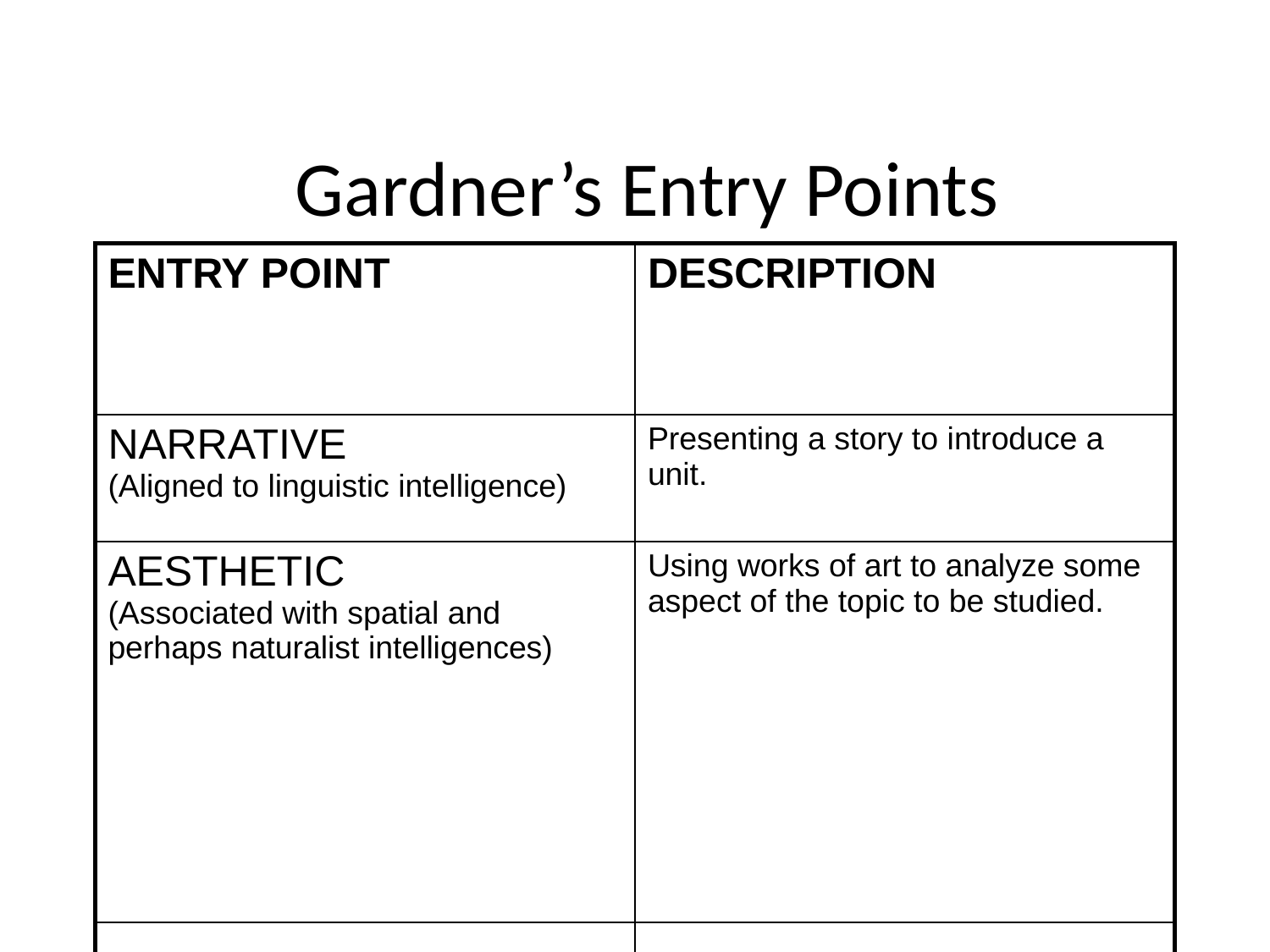

# Gardner’s Entry Points
| ENTRY POINT | DESCRIPTION |
| --- | --- |
| NARRATIVE (Aligned to linguistic intelligence) | Presenting a story to introduce a unit. |
| AESTHETIC (Associated with spatial and perhaps naturalist intelligences) | Using works of art to analyze some aspect of the topic to be studied. |
|  |  |